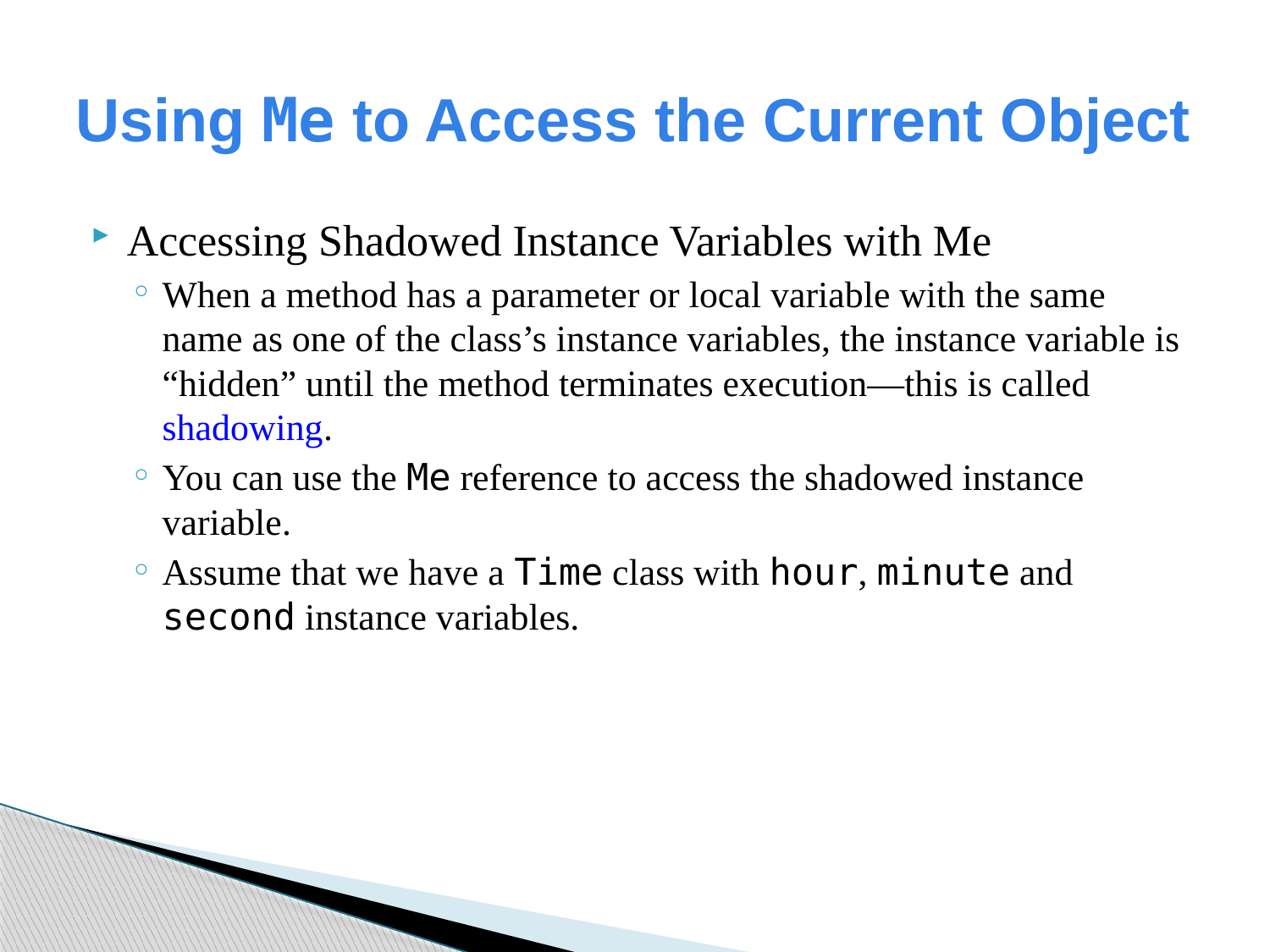

# Using Me to Access the Current Object
Accessing Shadowed Instance Variables with Me
When a method has a parameter or local variable with the same name as one of the class’s instance variables, the instance variable is “hidden” until the method terminates execution—this is called shadowing.
You can use the Me reference to access the shadowed instance variable.
Assume that we have a Time class with hour, minute and second instance variables.